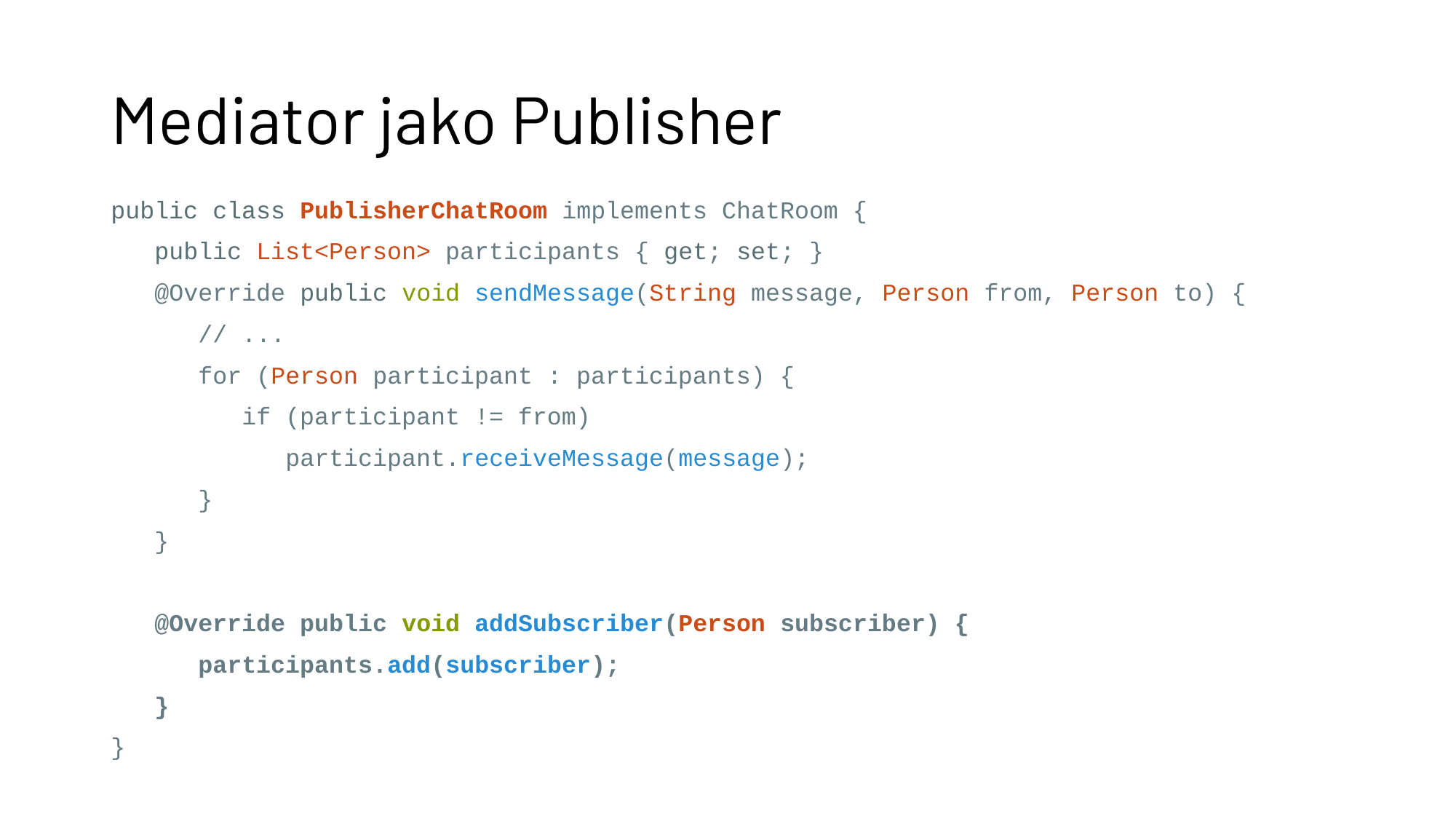

# Mediator jako Publisher
public class PublisherChatRoom implements ChatRoom {
   public List<Person> participants { get; set; }
   @Override public void sendMessage(String message, Person from, Person to) {
      // ...
      for (Person participant : participants) {
         if (participant != from)
            participant.receiveMessage(message);
      }
   }

   @Override public void addSubscriber(Person subscriber) {
      participants.add(subscriber);
   }
}